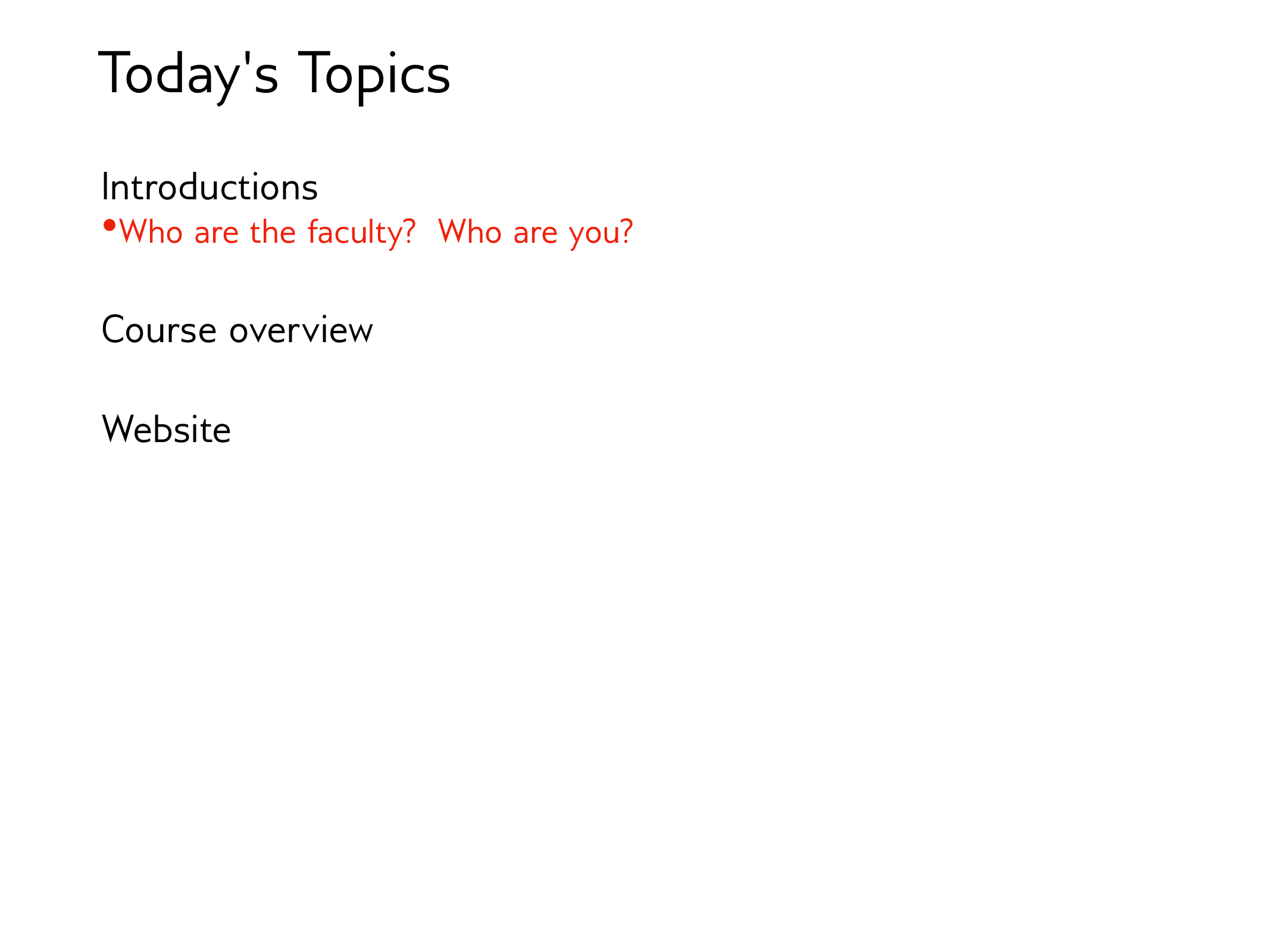

Today's Topics
Introductions
Who are the faculty?  Who are you?
Course overview
Website